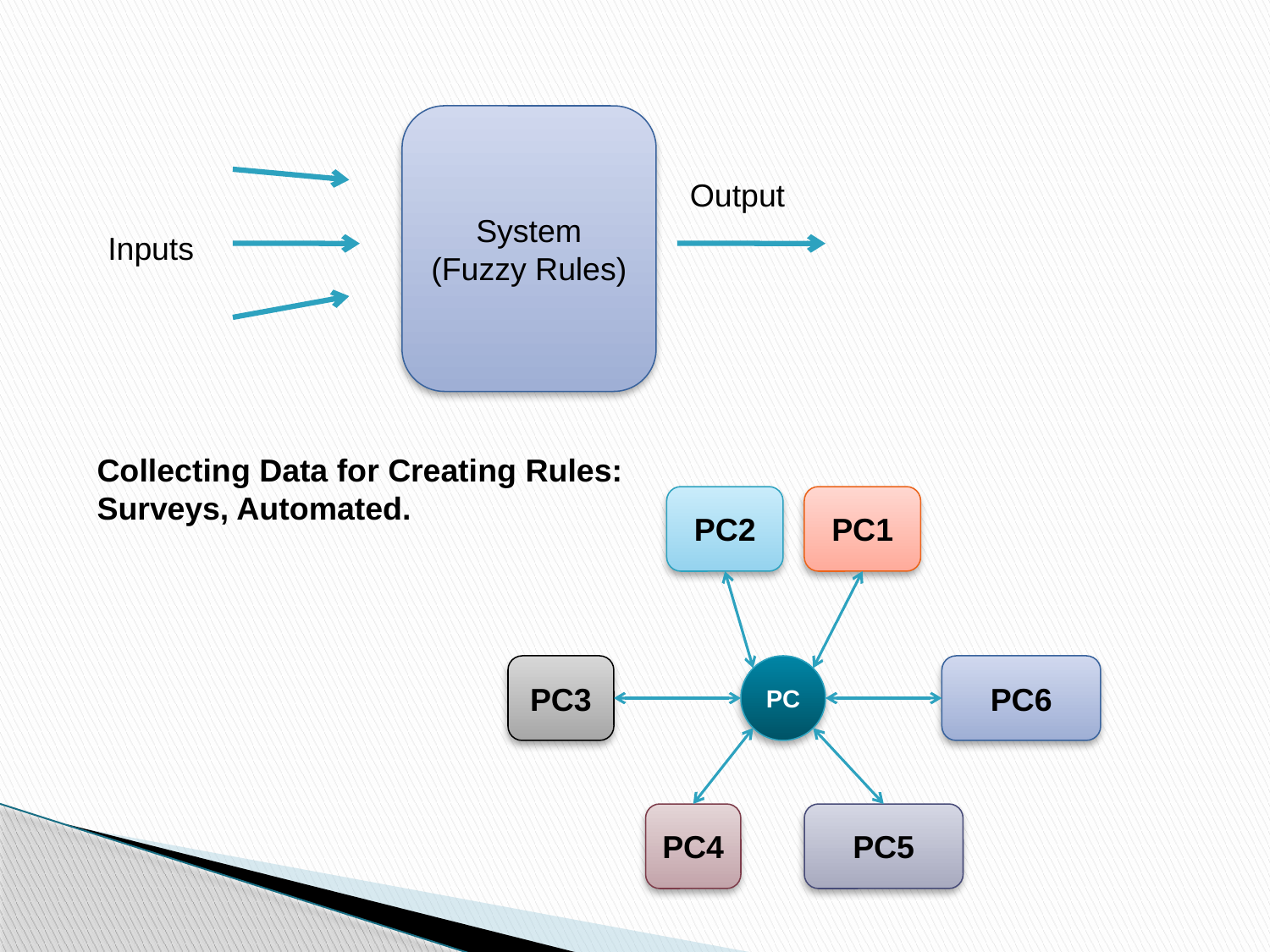

System
(Fuzzy Rules)
Output
Inputs
Collecting Data for Creating Rules: Surveys, Automated.
PC2
PC1
PC3
PC
PC6
PC4
PC5